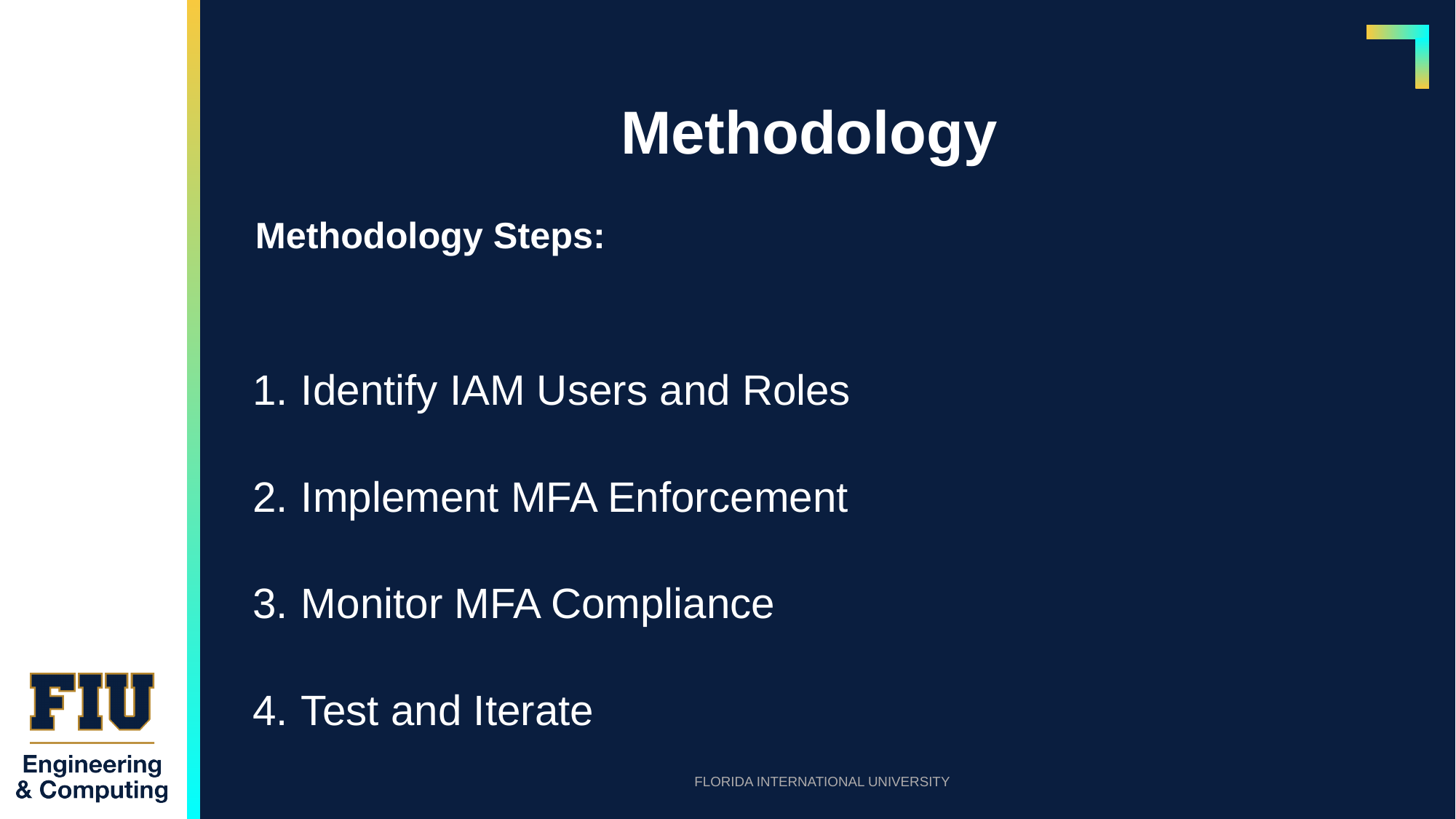

# Methodology
Methodology Steps:

Identify IAM Users and Roles

Implement MFA Enforcement

Monitor MFA Compliance

Test and Iterate